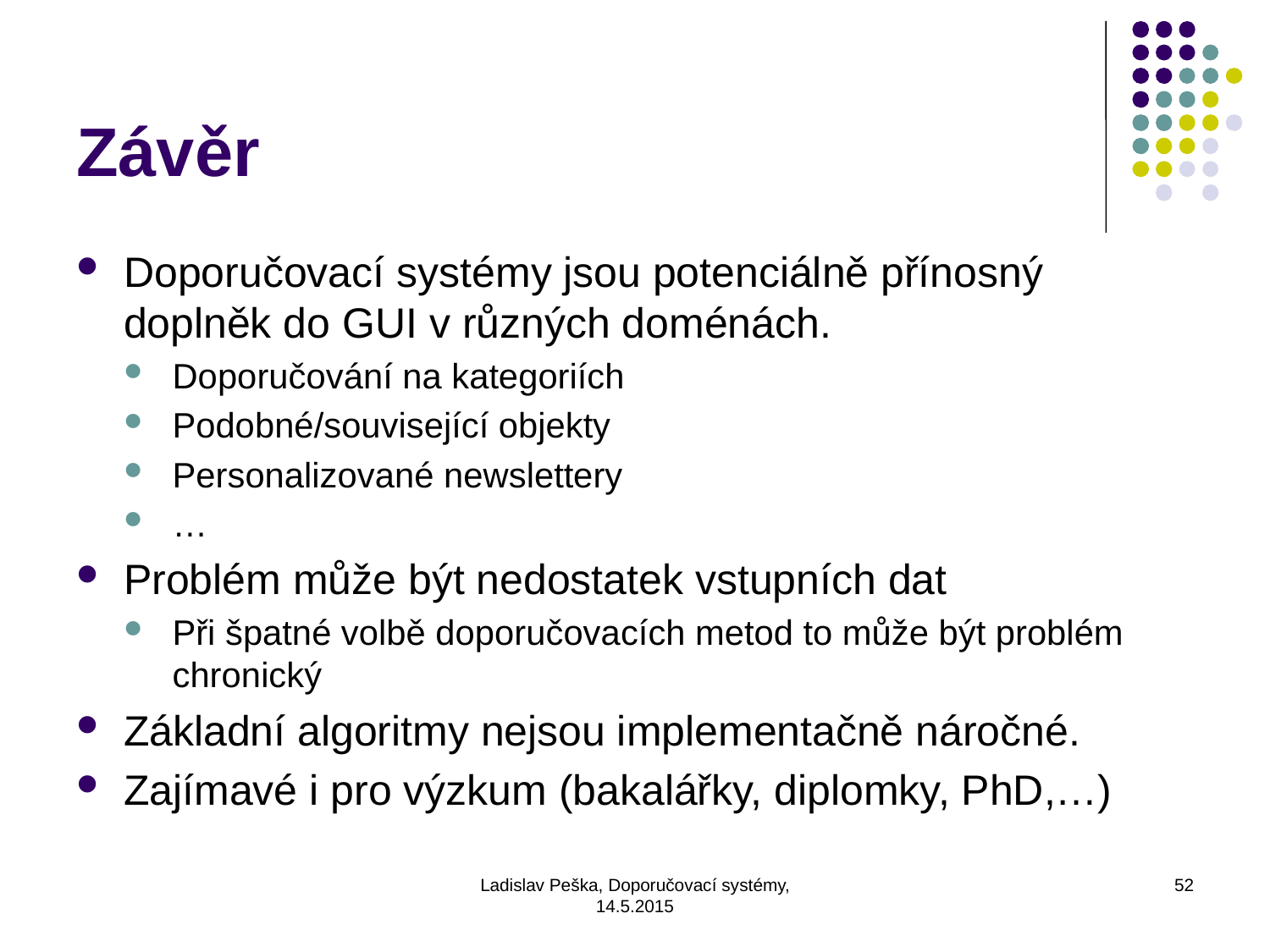

# Závěr
Doporučovací systémy jsou potenciálně přínosný doplněk do GUI v různých doménách.
Doporučování na kategoriích
Podobné/související objekty
Personalizované newslettery
…
Problém může být nedostatek vstupních dat
Při špatné volbě doporučovacích metod to může být problém chronický
Základní algoritmy nejsou implementačně náročné.
Zajímavé i pro výzkum (bakalářky, diplomky, PhD,…)

Ladislav Peška, Doporučovací systémy, 14.5.2015
52